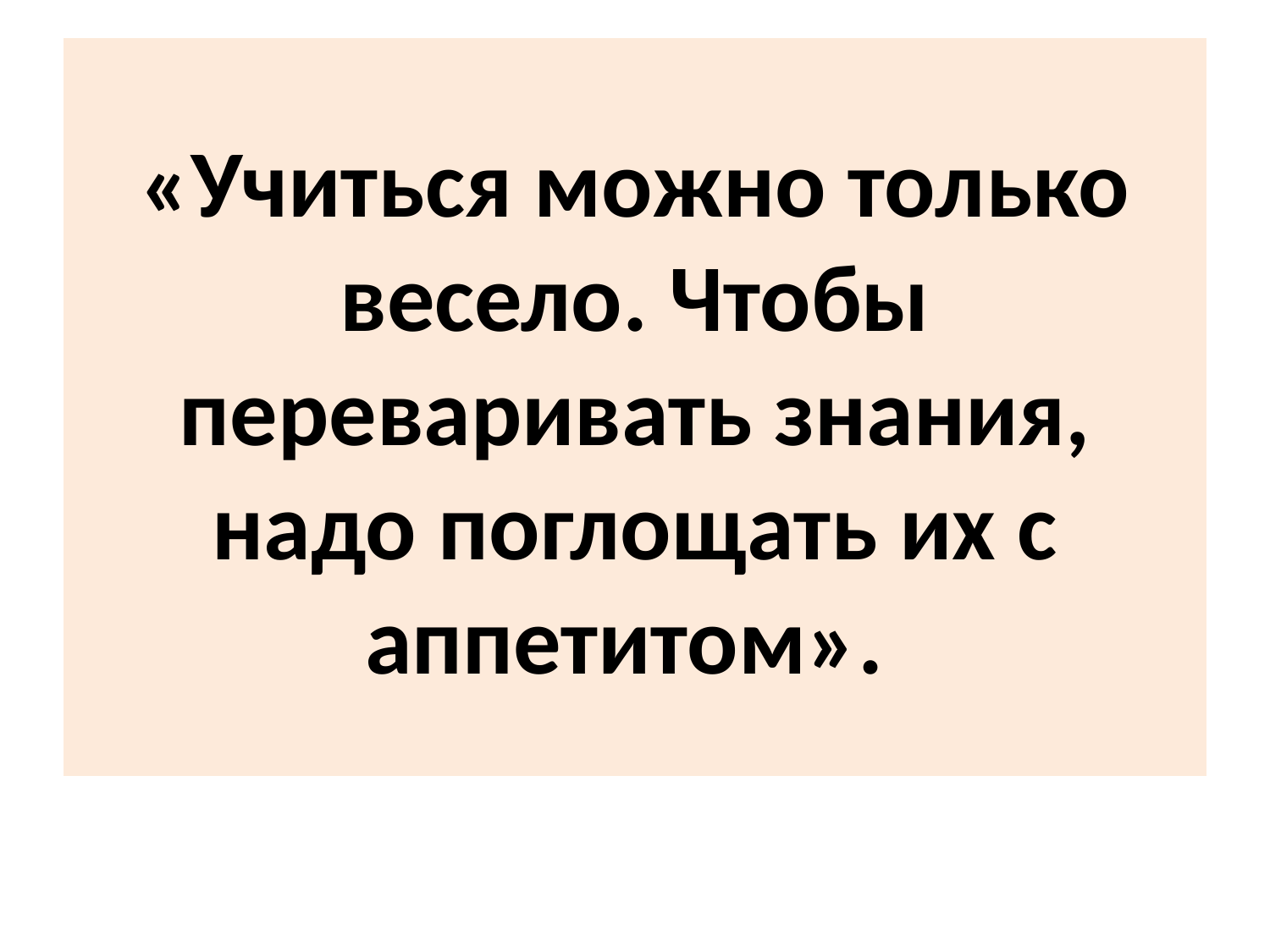

# «Учиться можно только весело. Чтобы переваривать знания, надо поглощать их с аппетитом».